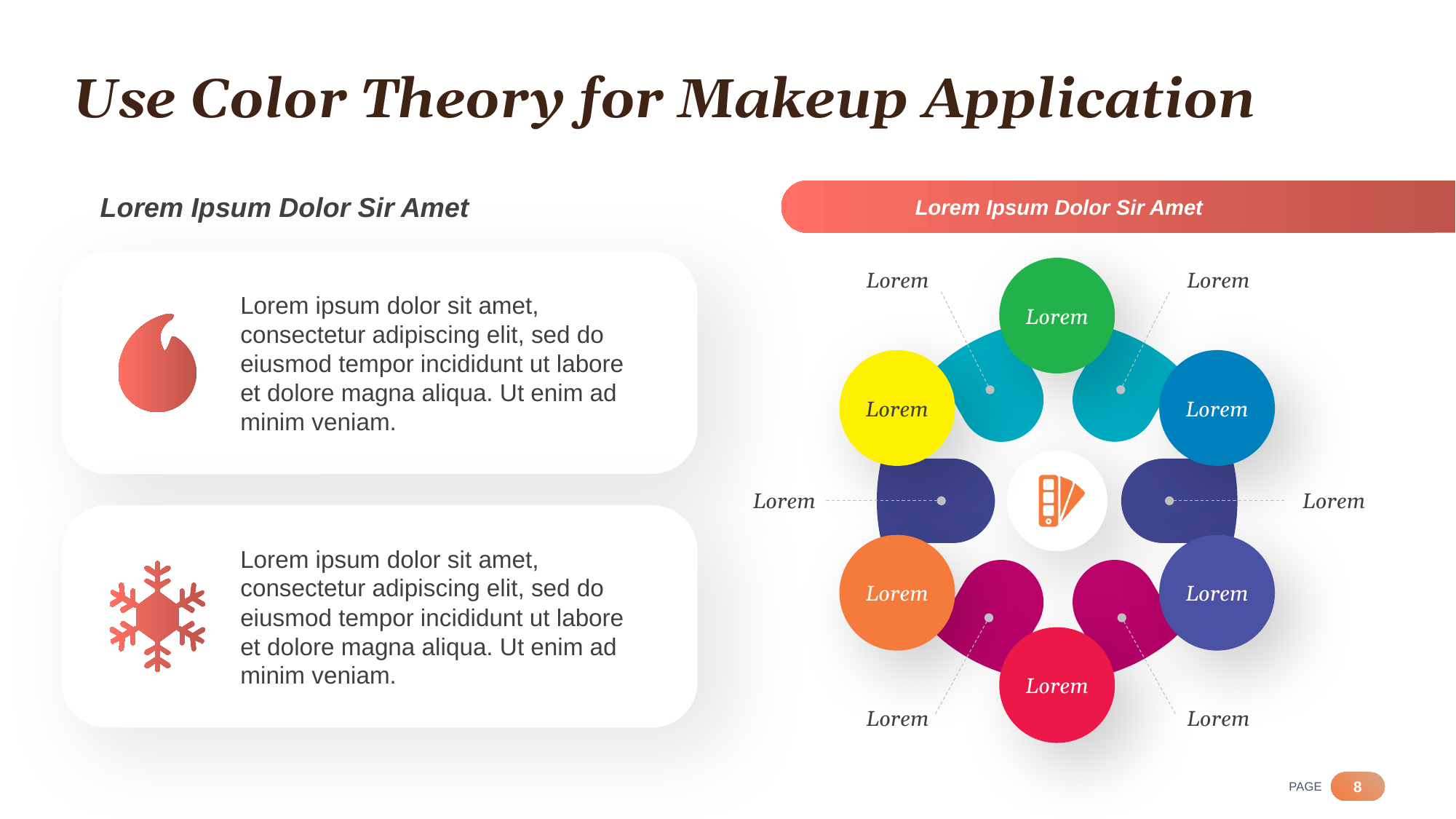

# Use Color Theory for Makeup Application

Lorem Ipsum Dolor Sir Amet
Lorem Ipsum Dolor Sir Amet

Lorem
Lorem
Lorem ipsum dolor sit amet, consectetur adipiscing elit, sed do eiusmod tempor incididunt ut labore et dolore magna aliqua. Ut enim ad minim veniam.
Lorem

Lorem
Lorem

Lorem
Lorem

Lorem ipsum dolor sit amet, consectetur adipiscing elit, sed do eiusmod tempor incididunt ut labore et dolore magna aliqua. Ut enim ad minim veniam.

Lorem
Lorem

Lorem
Lorem
Lorem